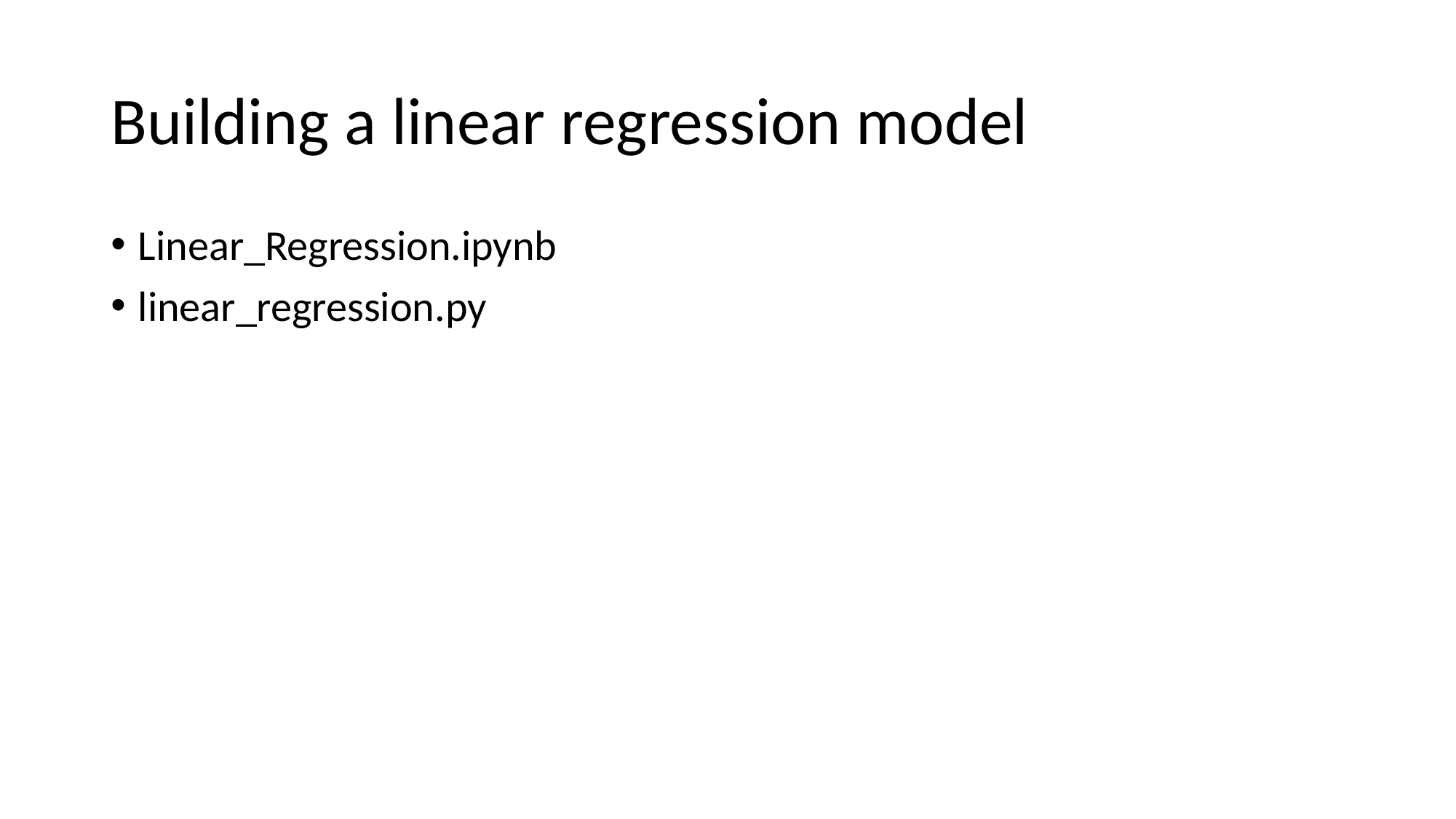

# Building a linear regression model
Linear_Regression.ipynb
linear_regression.py